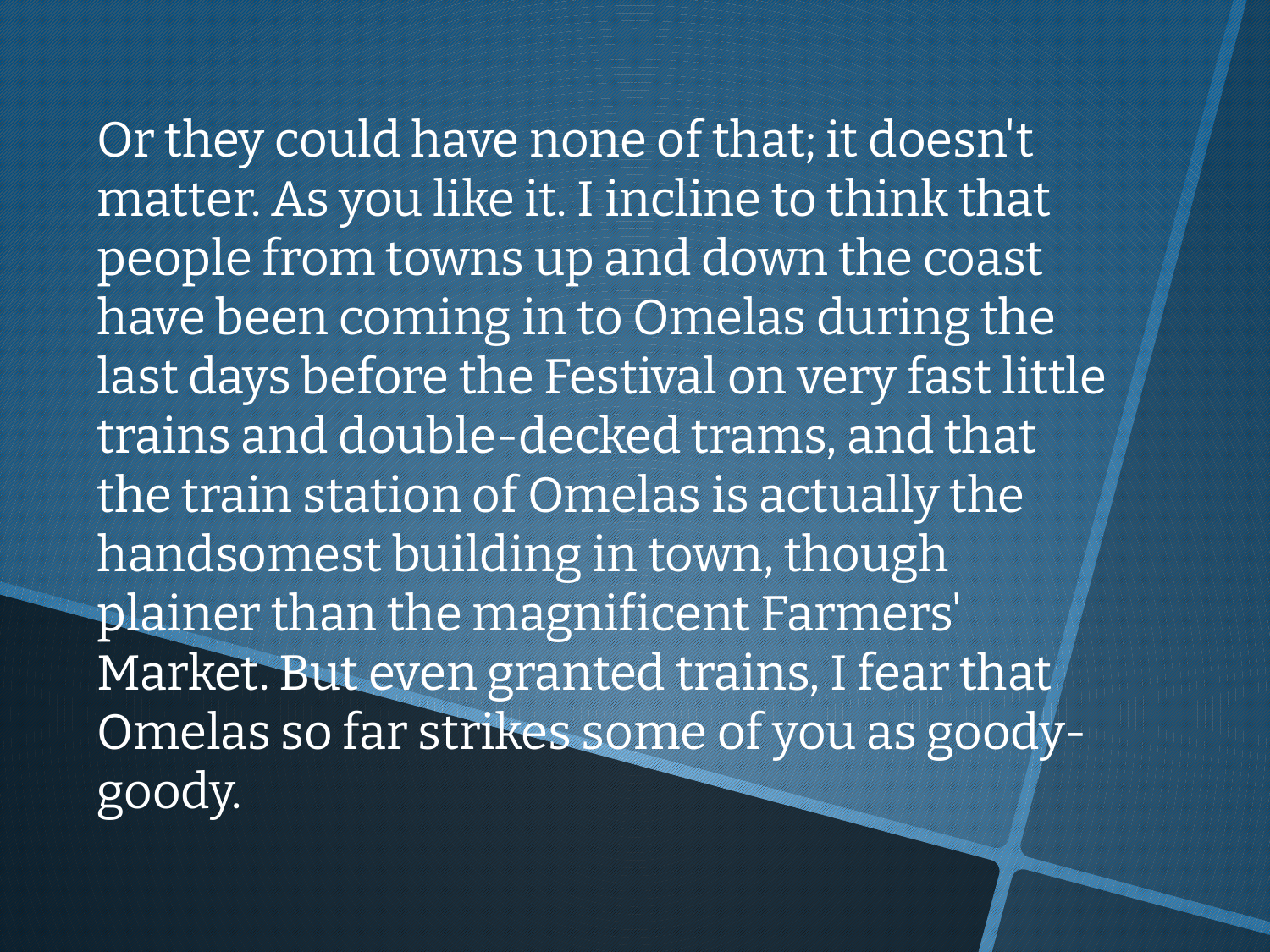

Or they could have none of that; it doesn't matter. As you like it. I incline to think that people from towns up and down the coast have been coming in to Omelas during the last days before the Festival on very fast little trains and double-decked trams, and that the train station of Omelas is actually the handsomest building in town, though plainer than the magnificent Farmers' Market. But even granted trains, I fear that Omelas so far strikes some of you as goody-goody.